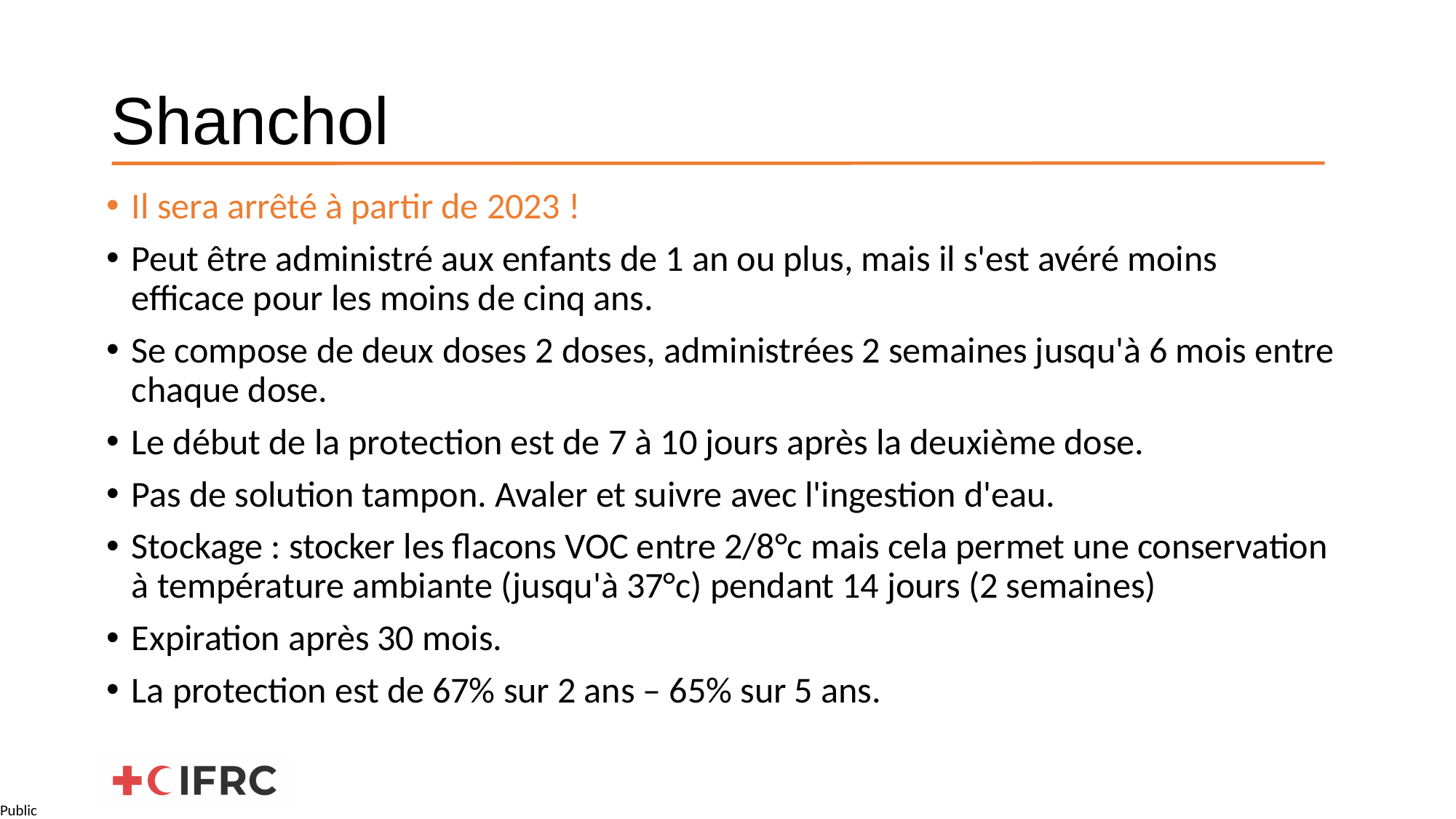

# Shanchol
Il sera arrêté à partir de 2023 !
Peut être administré aux enfants de 1 an ou plus, mais il s'est avéré moins efficace pour les moins de cinq ans.
Se compose de deux doses 2 doses, administrées 2 semaines jusqu'à 6 mois entre chaque dose.
Le début de la protection est de 7 à 10 jours après la deuxième dose.
Pas de solution tampon. Avaler et suivre avec l'ingestion d'eau.
Stockage : stocker les flacons VOC entre 2/8°c mais cela permet une conservation à température ambiante (jusqu'à 37°c) pendant 14 jours (2 semaines)
Expiration après 30 mois.
La protection est de 67% sur 2 ans – 65% sur 5 ans.